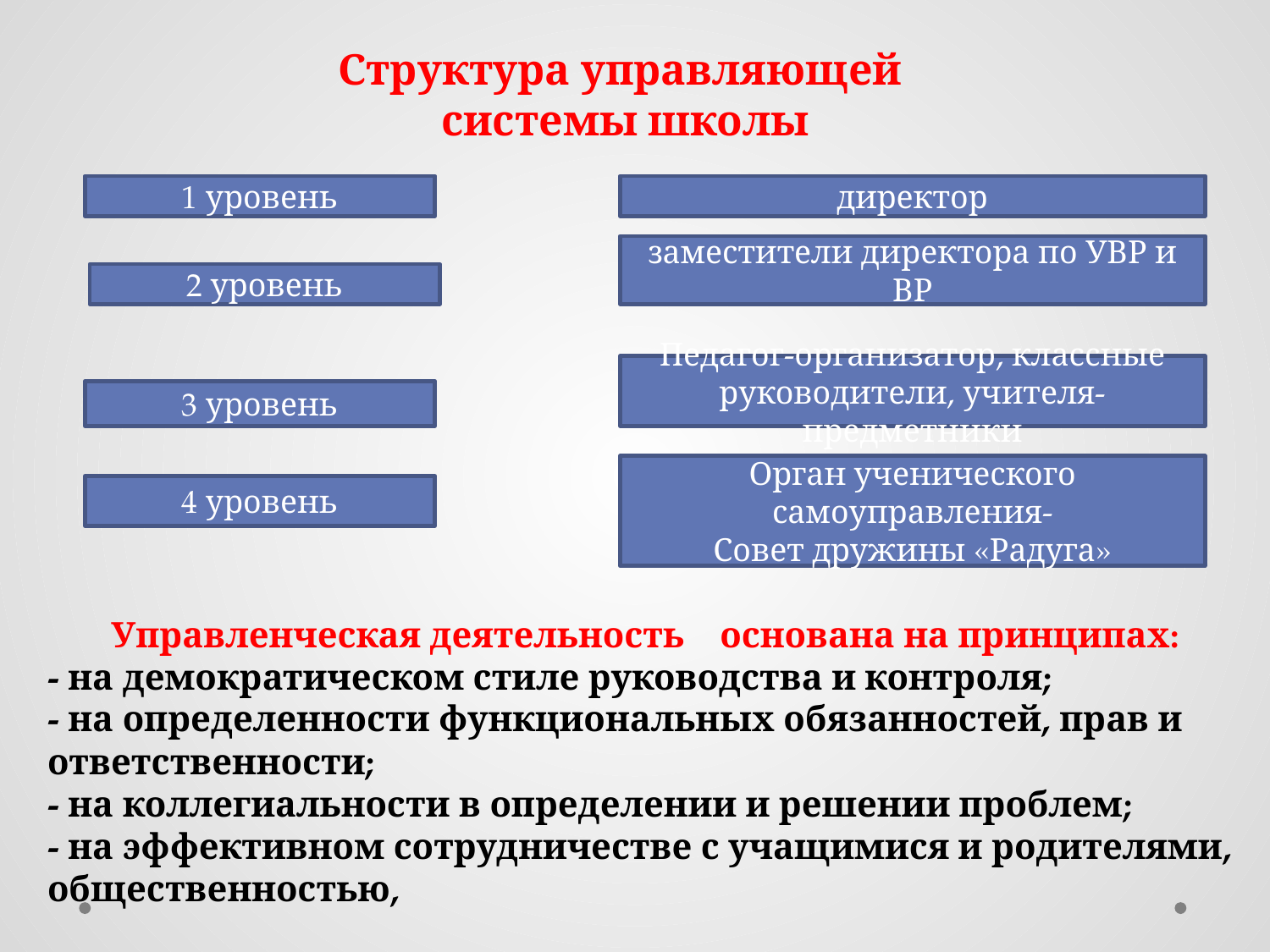

Структура управляющей
 системы школы
1 уровень
директор
заместители директора по УВР и ВР
2 уровень
Педагог-организатор, классные руководители, учителя-предметники
3 уровень
Орган ученического самоуправления-
Совет дружины «Радуга»
4 уровень
Управленческая деятельность    основана на принципах:
- на демократическом стиле руководства и контроля;
- на определенности функциональных обязанностей, прав и ответственности;
- на коллегиальности в определении и решении проблем;
- на эффективном сотрудничестве с учащимися и родителями, общественностью,